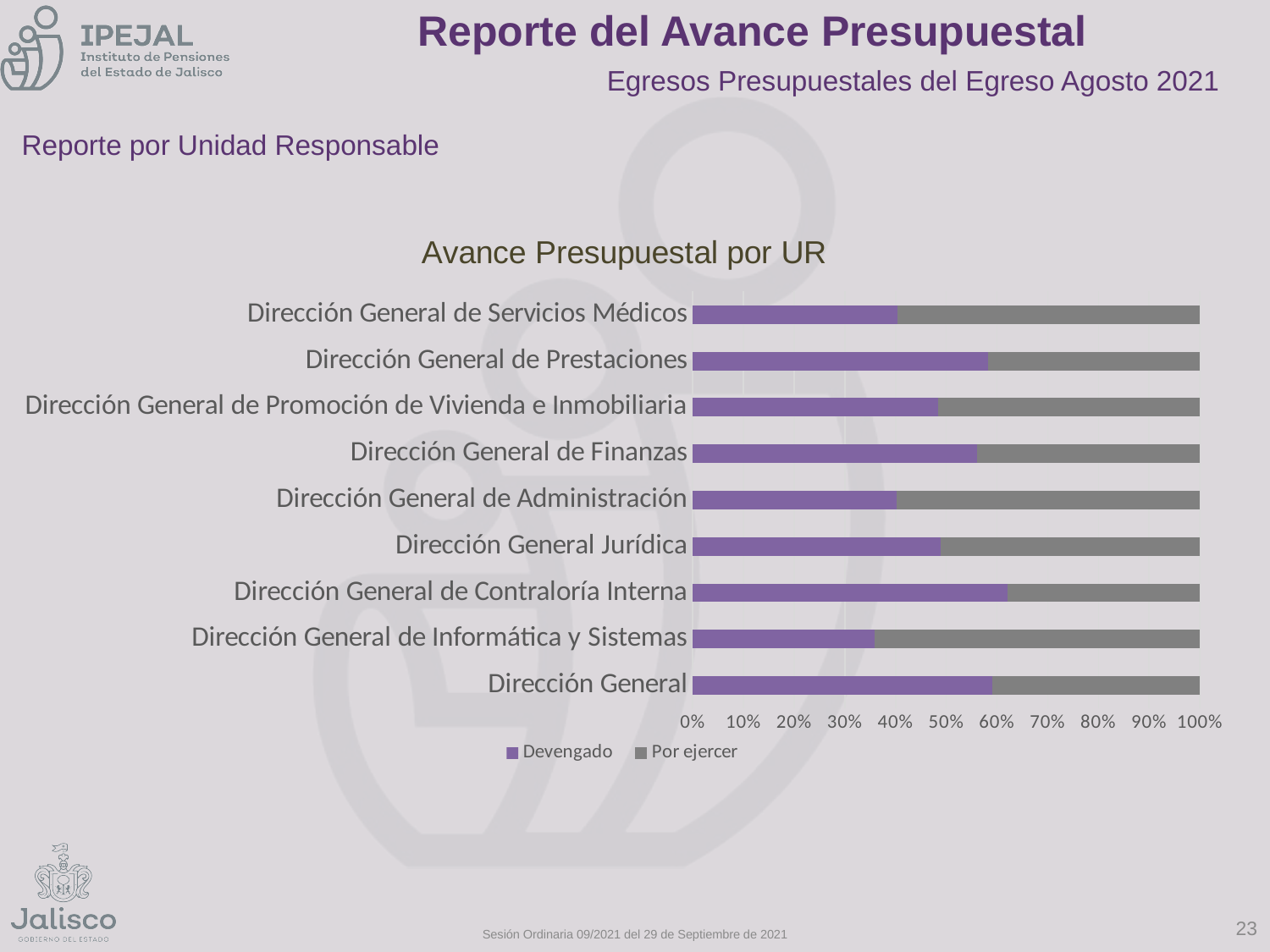

Reporte del Avance Presupuestal
Egresos Presupuestales del Egreso Agosto 2021
Reporte por Unidad Responsable

### Chart: Avance Presupuestal por UR

| Category | Devengado | Por ejercer |
|---|---|---|
| Dirección General | 7626528.560000001 | 5266148.439999999 |
| Dirección General de Informática y Sistemas | 24471157.960000005 | 43908522.04000001 |
| Dirección General de Contraloría Interna | 6179586.100000001 | 3761139.9000000004 |
| Dirección General Jurídica | 10110699.940000001 | 10581294.059999999 |
| Dirección General de Administración | 35417827.109999985 | 52565273.89000004 |
| Dirección General de Finanzas | 17967646.369999997 | 14060862.63 |
| Dirección General de Promoción de Vivienda e Inmobiliaria | 26587681.449999996 | 28364869.550000004 |
| Dirección General de Prestaciones | 5353100042.299996 | 3846742398.980003 |
| Dirección General de Servicios Médicos | 455600673.66999996 | 673405029.3299999 |
23
Sesión Ordinaria 09/2021 del 29 de Septiembre de 2021